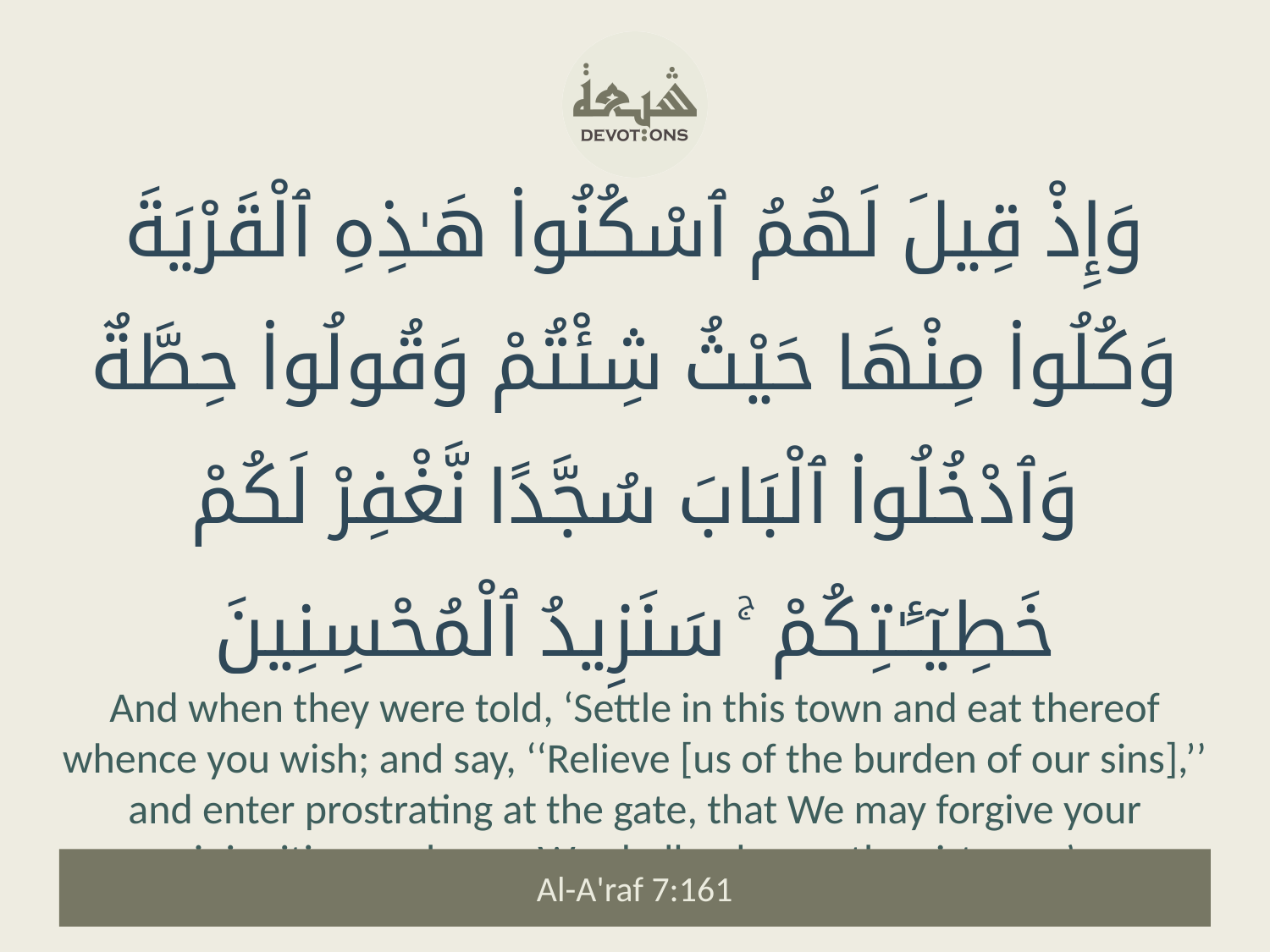

وَإِذْ قِيلَ لَهُمُ ٱسْكُنُوا۟ هَـٰذِهِ ٱلْقَرْيَةَ وَكُلُوا۟ مِنْهَا حَيْثُ شِئْتُمْ وَقُولُوا۟ حِطَّةٌ وَٱدْخُلُوا۟ ٱلْبَابَ سُجَّدًا نَّغْفِرْ لَكُمْ خَطِيٓـَٔـٰتِكُمْ ۚ سَنَزِيدُ ٱلْمُحْسِنِينَ
And when they were told, ‘Settle in this town and eat thereof whence you wish; and say, ‘‘Relieve [us of the burden of our sins],’’ and enter prostrating at the gate, that We may forgive your iniquities, and soon We shall enhance the virtuous.’
Al-A'raf 7:161